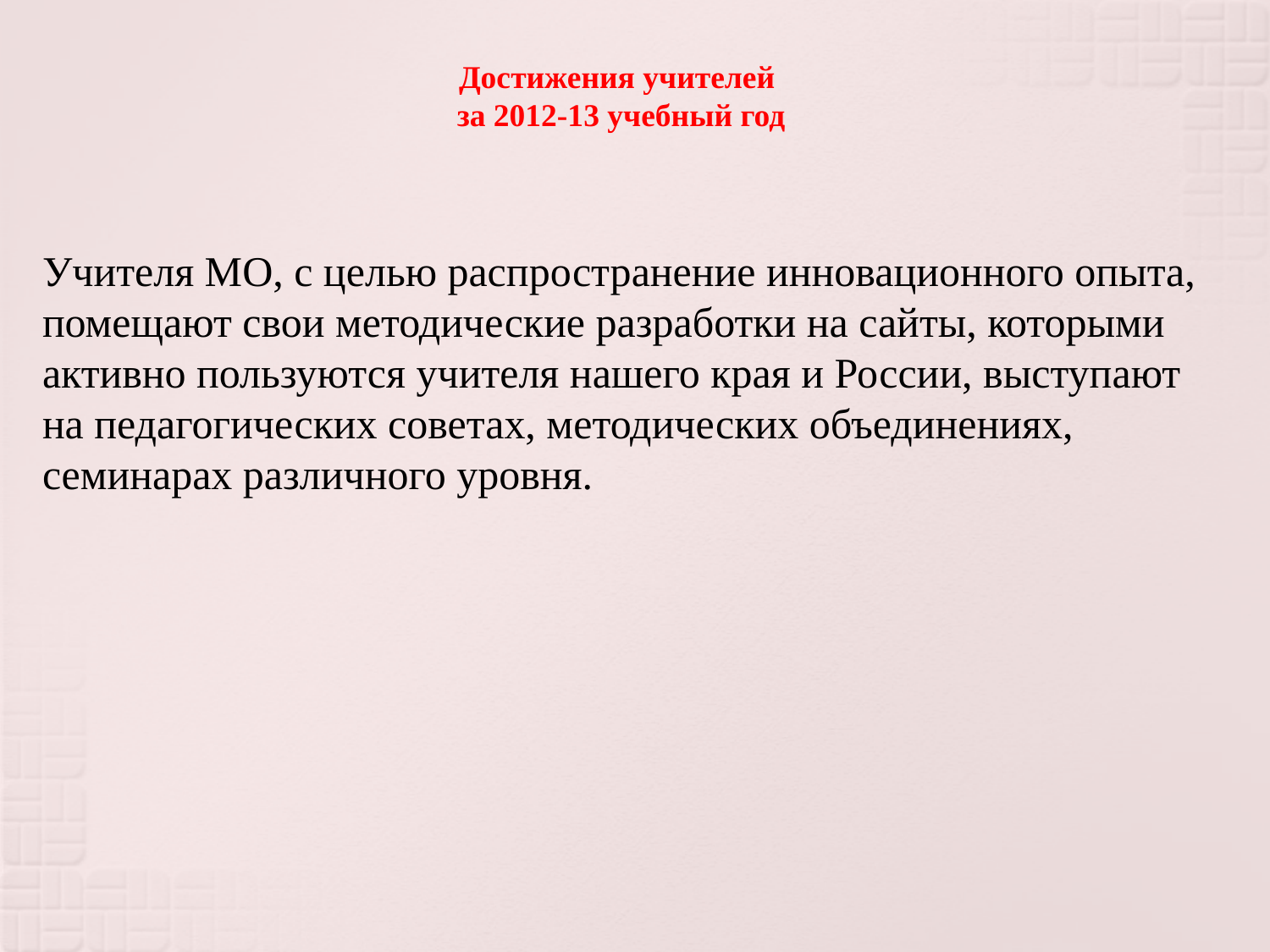

# Достижения учителей за 2012-13 учебный год
Учителя МО, с целью распространение инновационного опыта, помещают свои методические разработки на сайты, которыми активно пользуются учителя нашего края и России, выступают на педагогических советах, методических объединениях, семинарах различного уровня.